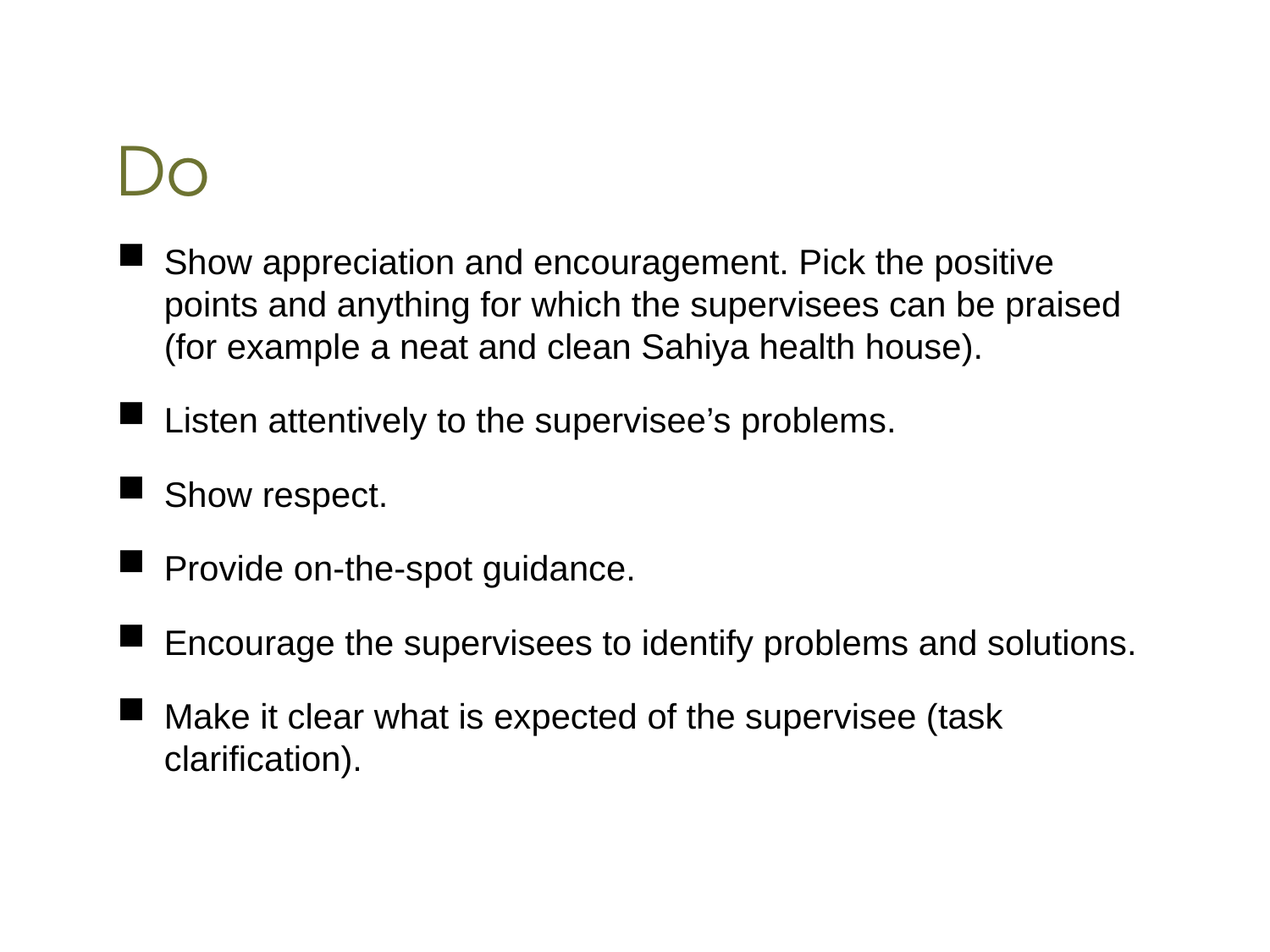

# Do
Show appreciation and encouragement. Pick the positive points and anything for which the supervisees can be praised (for example a neat and clean Sahiya health house).
Listen attentively to the supervisee’s problems.
Show respect.
Provide on-the-spot guidance.
Encourage the supervisees to identify problems and solutions.
Make it clear what is expected of the supervisee (task clarification).